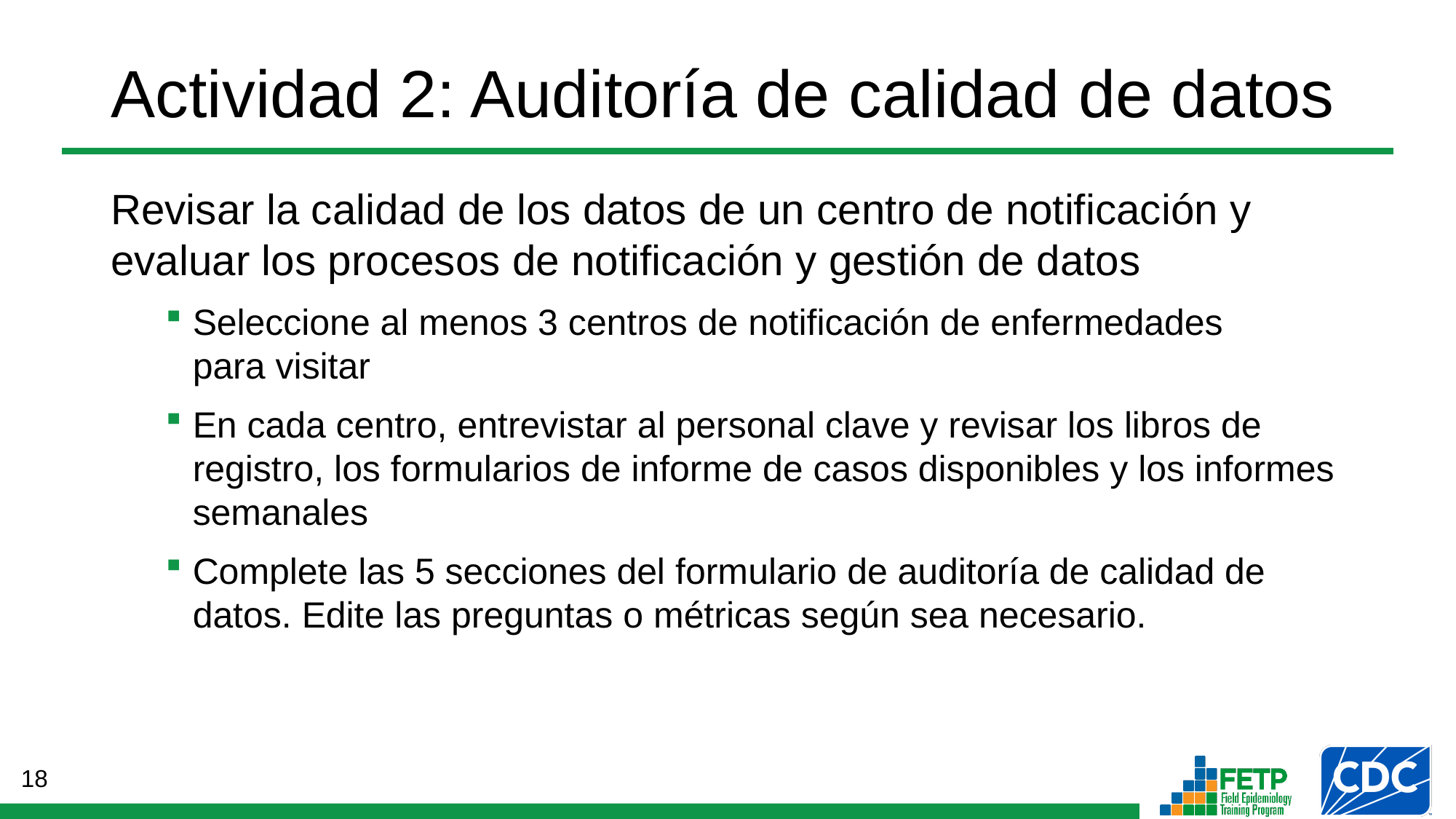

# Actividad 2: Auditoría de calidad de datos
Revisar la calidad de los datos de un centro de notificación y evaluar los procesos de notificación y gestión de datos
Seleccione al menos 3 centros de notificación de enfermedades
para visitar
En cada centro, entrevistar al personal clave y revisar los libros de registro, los formularios de informe de casos disponibles y los informes semanales
Complete las 5 secciones del formulario de auditoría de calidad de datos. Edite las preguntas o métricas según sea necesario.